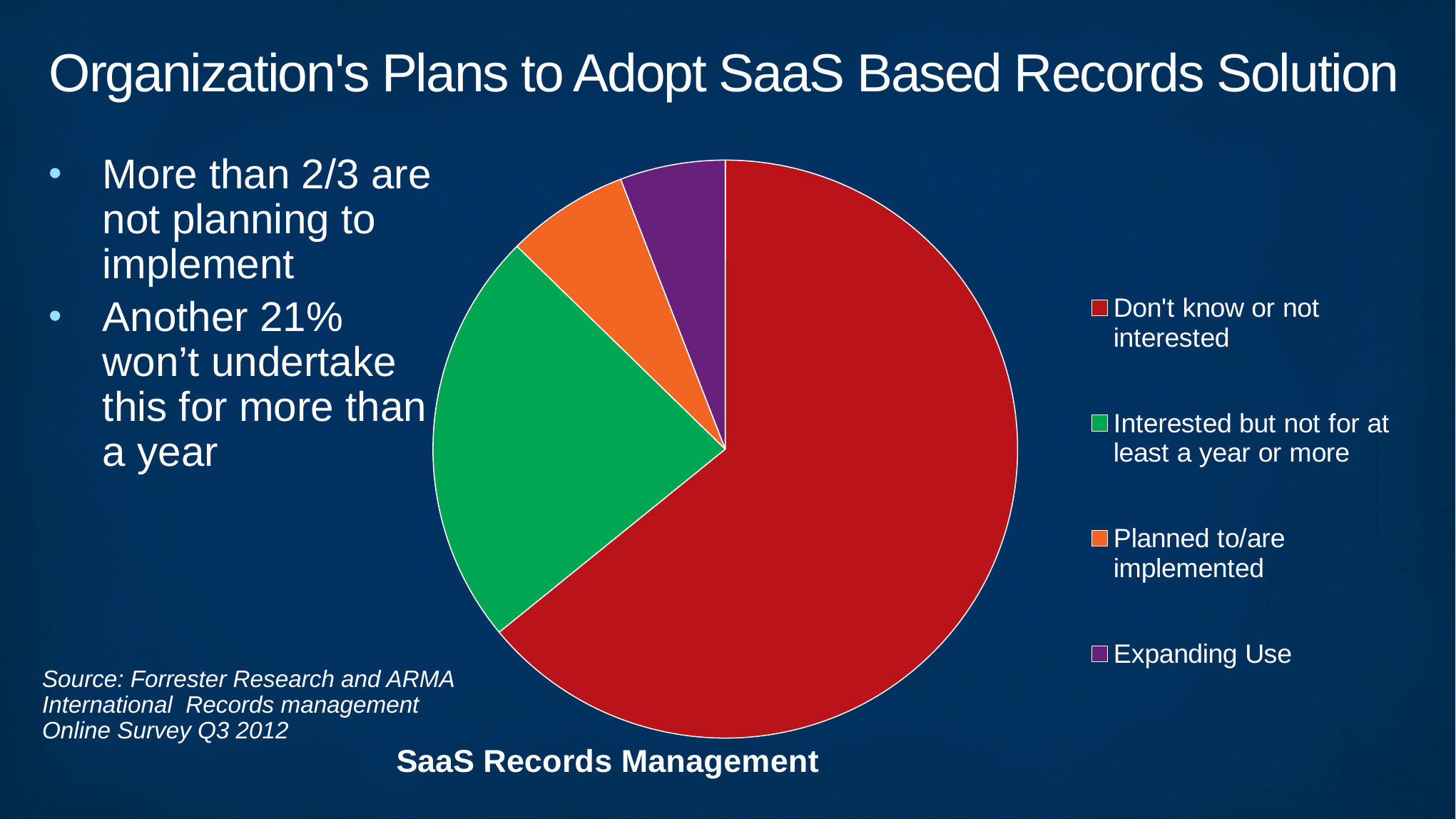

# Organization's Plans to Adopt SaaS Based Records Solution

### Chart: SaaS Records Management

| Category | Sales |
|---|---|
| Don't know or not interested | 66.0 |
| Interested but not for at least a year or more | 24.0 |
| Planned to/are implemented | 7.0 |
| Expanding Use | 6.0 |
More than 2/3 are not planning to implement
Another 21% won’t undertake this for more than a year

Source: Forrester Research and ARMA International  Records management Online Survey Q3 2012